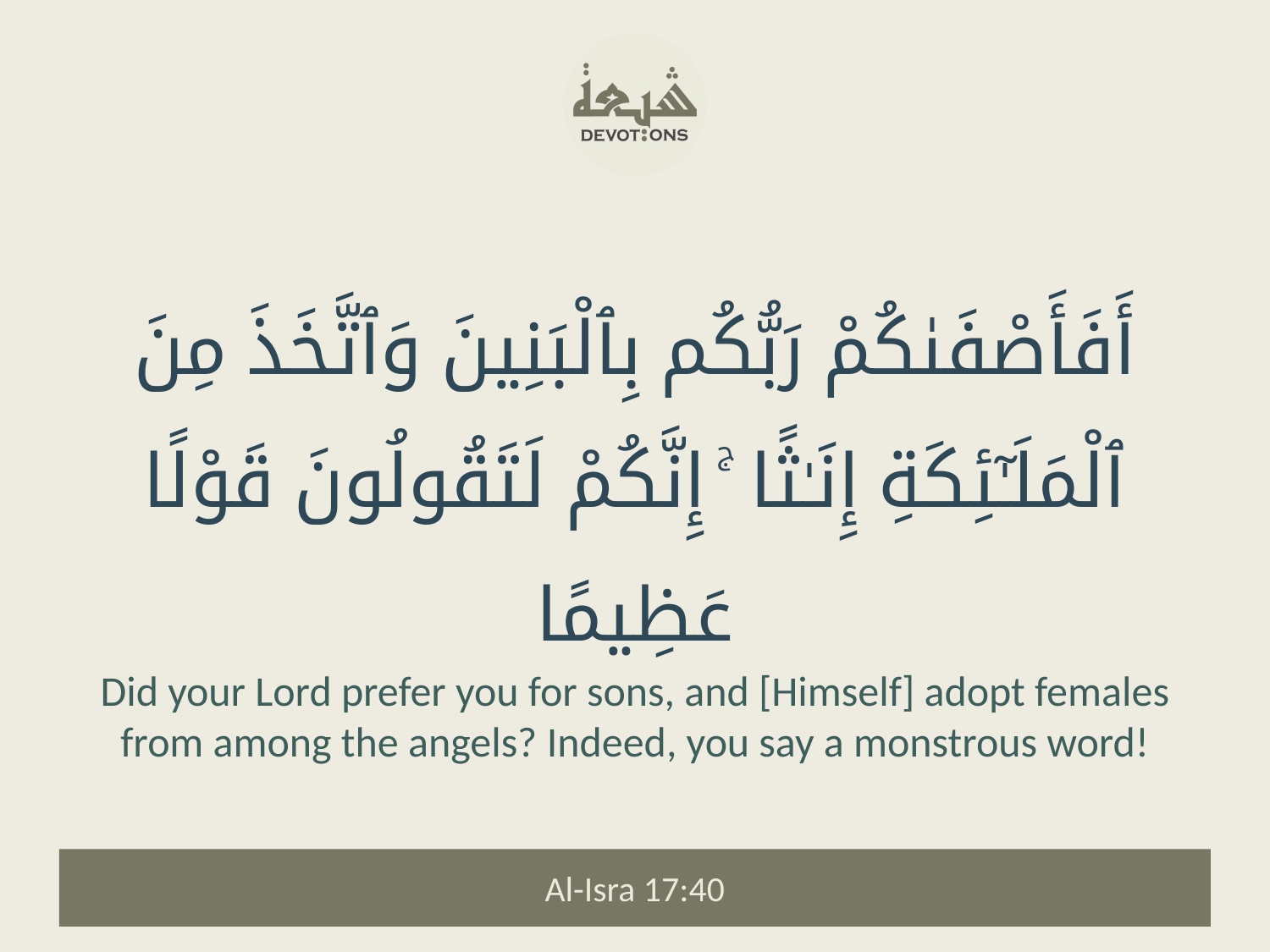

أَفَأَصْفَىٰكُمْ رَبُّكُم بِٱلْبَنِينَ وَٱتَّخَذَ مِنَ ٱلْمَلَـٰٓئِكَةِ إِنَـٰثًا ۚ إِنَّكُمْ لَتَقُولُونَ قَوْلًا عَظِيمًا
Did your Lord prefer you for sons, and [Himself] adopt females from among the angels? Indeed, you say a monstrous word!
Al-Isra 17:40